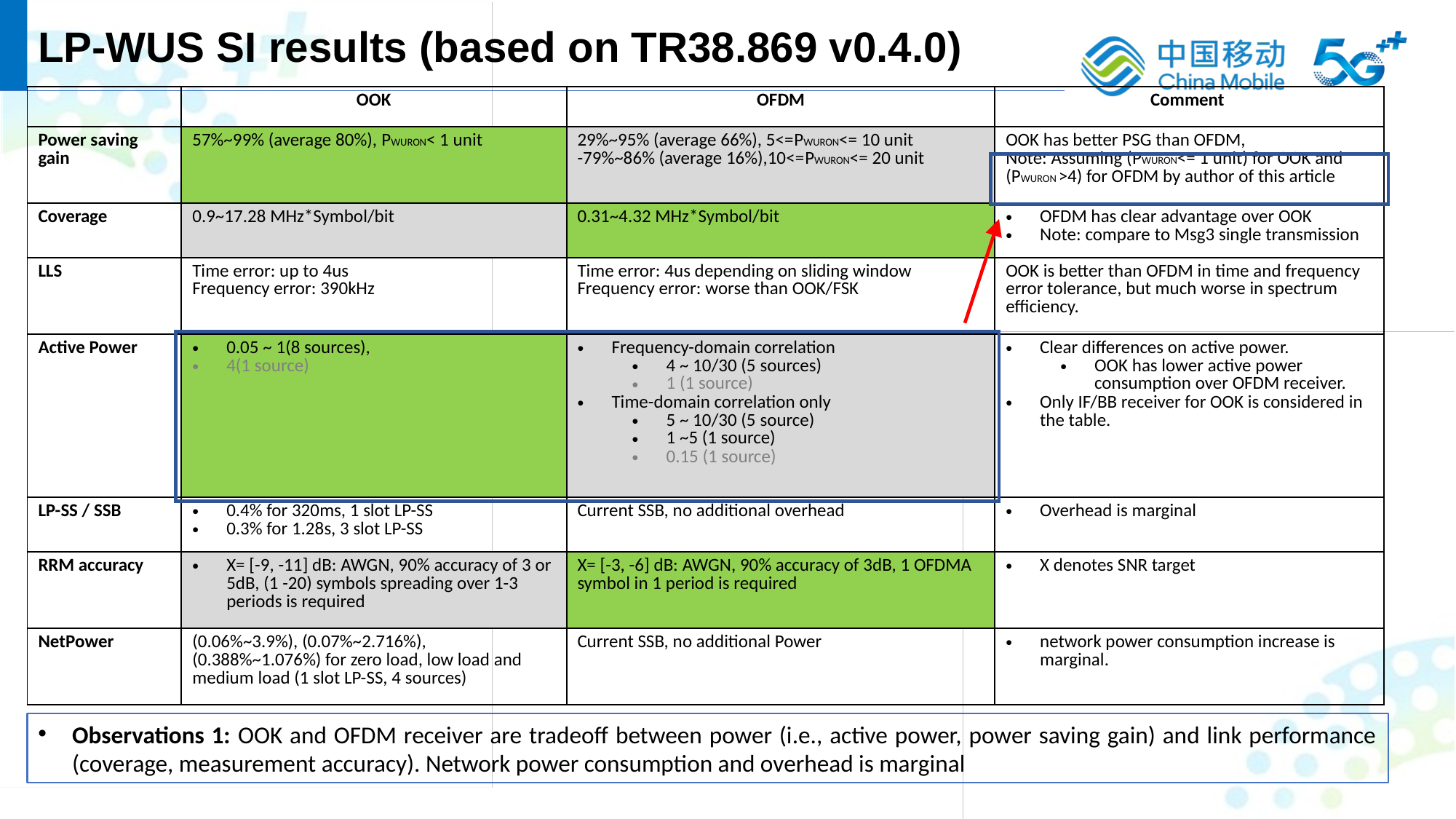

LP-WUS SI results (based on TR38.869 v0.4.0)
|  | OOK | OFDM | Comment |
| --- | --- | --- | --- |
| Power saving gain | 57%~99% (average 80%), PWURON< 1 unit | 29%~95% (average 66%), 5<=PWURON<= 10 unit -79%~86% (average 16%),10<=PWURON<= 20 unit | OOK has better PSG than OFDM, Note: Assuming (PWURON<= 1 unit) for OOK and (PWURON >4) for OFDM by author of this article |
| Coverage | 0.9~17.28 MHz\*Symbol/bit | 0.31~4.32 MHz\*Symbol/bit | OFDM has clear advantage over OOK Note: compare to Msg3 single transmission |
| LLS | Time error: up to 4us Frequency error: 390kHz | Time error: 4us depending on sliding window Frequency error: worse than OOK/FSK | OOK is better than OFDM in time and frequency error tolerance, but much worse in spectrum efficiency. |
| Active Power | 0.05 ~ 1(8 sources), 4(1 source) | Frequency-domain correlation 4 ~ 10/30 (5 sources) 1 (1 source) Time-domain correlation only 5 ~ 10/30 (5 source) 1 ~5 (1 source) 0.15 (1 source) | Clear differences on active power. OOK has lower active power consumption over OFDM receiver. Only IF/BB receiver for OOK is considered in the table. |
| LP-SS / SSB | 0.4% for 320ms, 1 slot LP-SS 0.3% for 1.28s, 3 slot LP-SS | Current SSB, no additional overhead | Overhead is marginal |
| RRM accuracy | X= [-9, -11] dB: AWGN, 90% accuracy of 3 or 5dB, (1 -20) symbols spreading over 1-3 periods is required | X= [-3, -6] dB: AWGN, 90% accuracy of 3dB, 1 OFDMA symbol in 1 period is required | X denotes SNR target |
| NetPower | (0.06%~3.9%), (0.07%~2.716%), (0.388%~1.076%) for zero load, low load and medium load (1 slot LP-SS, 4 sources) | Current SSB, no additional Power | network power consumption increase is marginal. |

Observations 1: OOK and OFDM receiver are tradeoff between power (i.e., active power, power saving gain) and link performance (coverage, measurement accuracy). Network power consumption and overhead is marginal